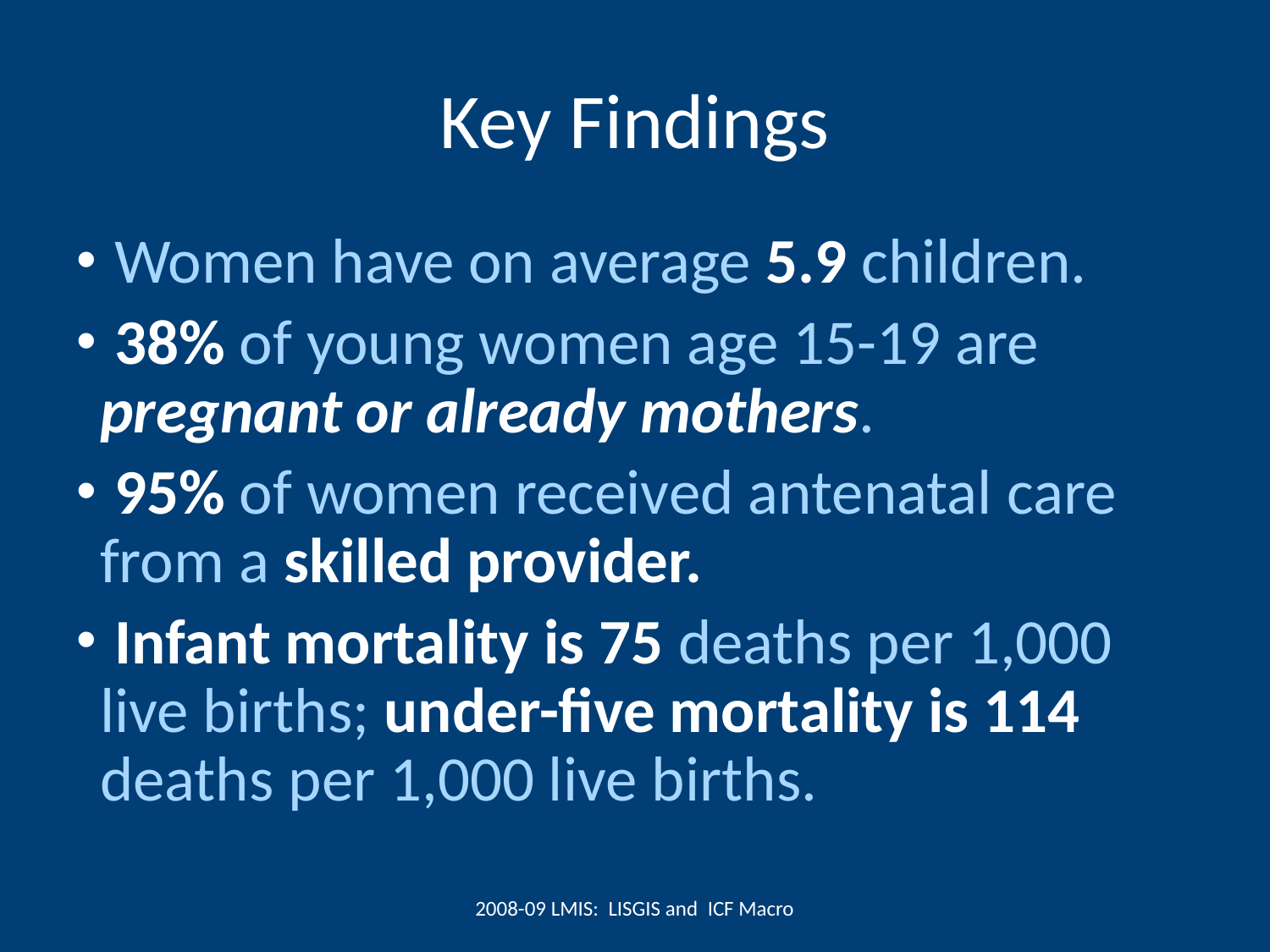

# Key Findings
 Women have on average 5.9 children.
 38% of young women age 15-19 are pregnant or already mothers.
 95% of women received antenatal care from a skilled provider.
 Infant mortality is 75 deaths per 1,000 live births; under-five mortality is 114 deaths per 1,000 live births.
2008-09 LMIS:  LISGIS and  ICF Macro